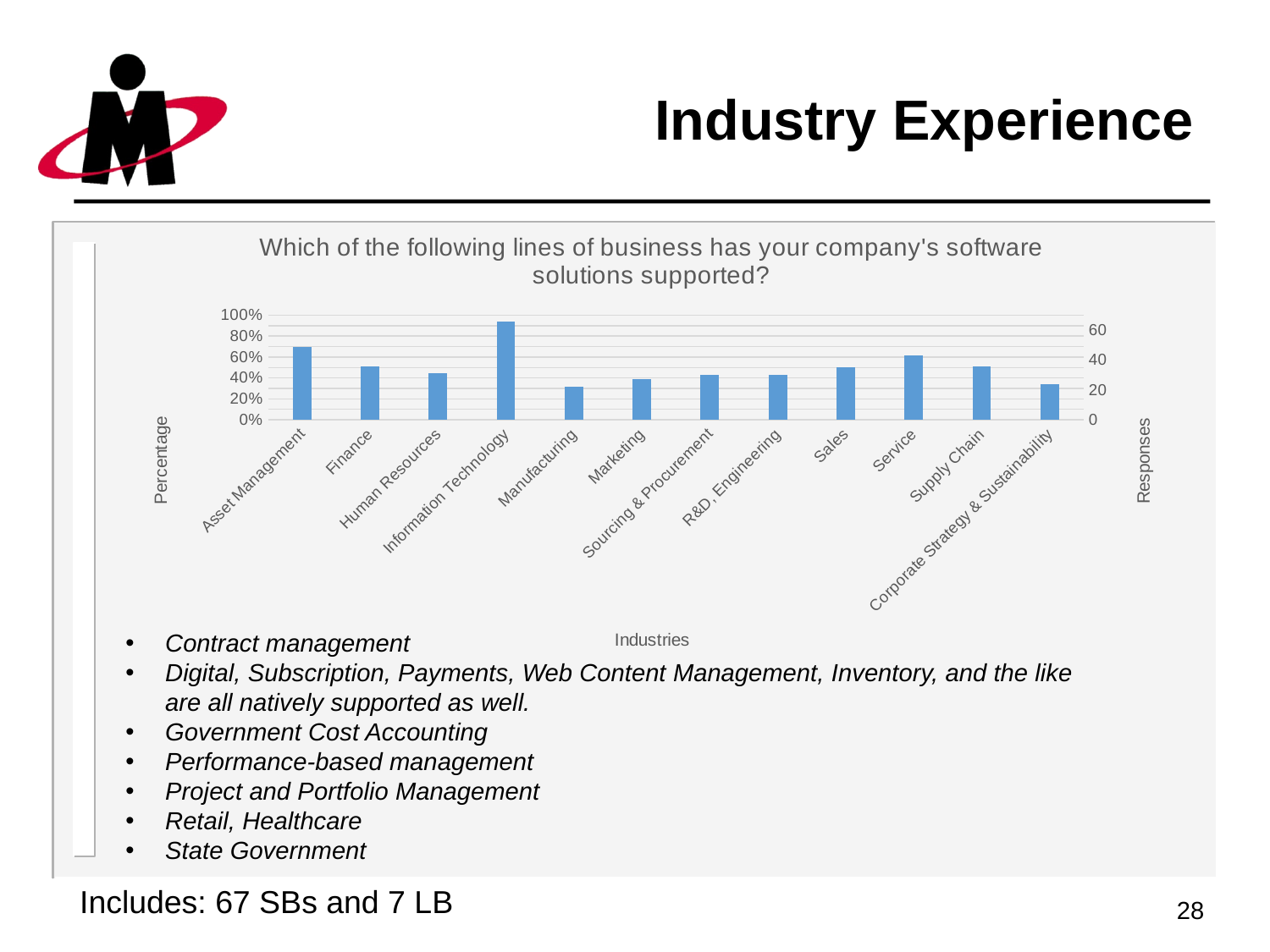

Industry Experience

### Chart: Which of the following lines of business has your company's software solutions supported?

| Category |  |  |
|---|---|---|
| Asset Management | 0.66 | 49.0 |
| Finance | 0.49 | 36.0 |
| Human Resources | 0.42 | 31.0 |
| Information Technology | 0.89 | 66.0 |
| Manufacturing | 0.3 | 22.0 |
| Marketing | 0.36 | 27.0 |
| Sourcing & Procurement | 0.41 | 30.0 |
| R&D, Engineering | 0.41 | 30.0 |
| Sales | 0.47 | 35.0 |
| Service | 0.58 | 43.0 |
| Supply Chain | 0.49 | 36.0 |
| Corporate Strategy & Sustainability | 0.32 | 24.0 |
Contract management
Digital, Subscription, Payments, Web Content Management, Inventory, and the like are all natively supported as well.
Government Cost Accounting
Performance-based management
Project and Portfolio Management
Retail, Healthcare
State Government
Includes: 67 SBs and 7 LB
28